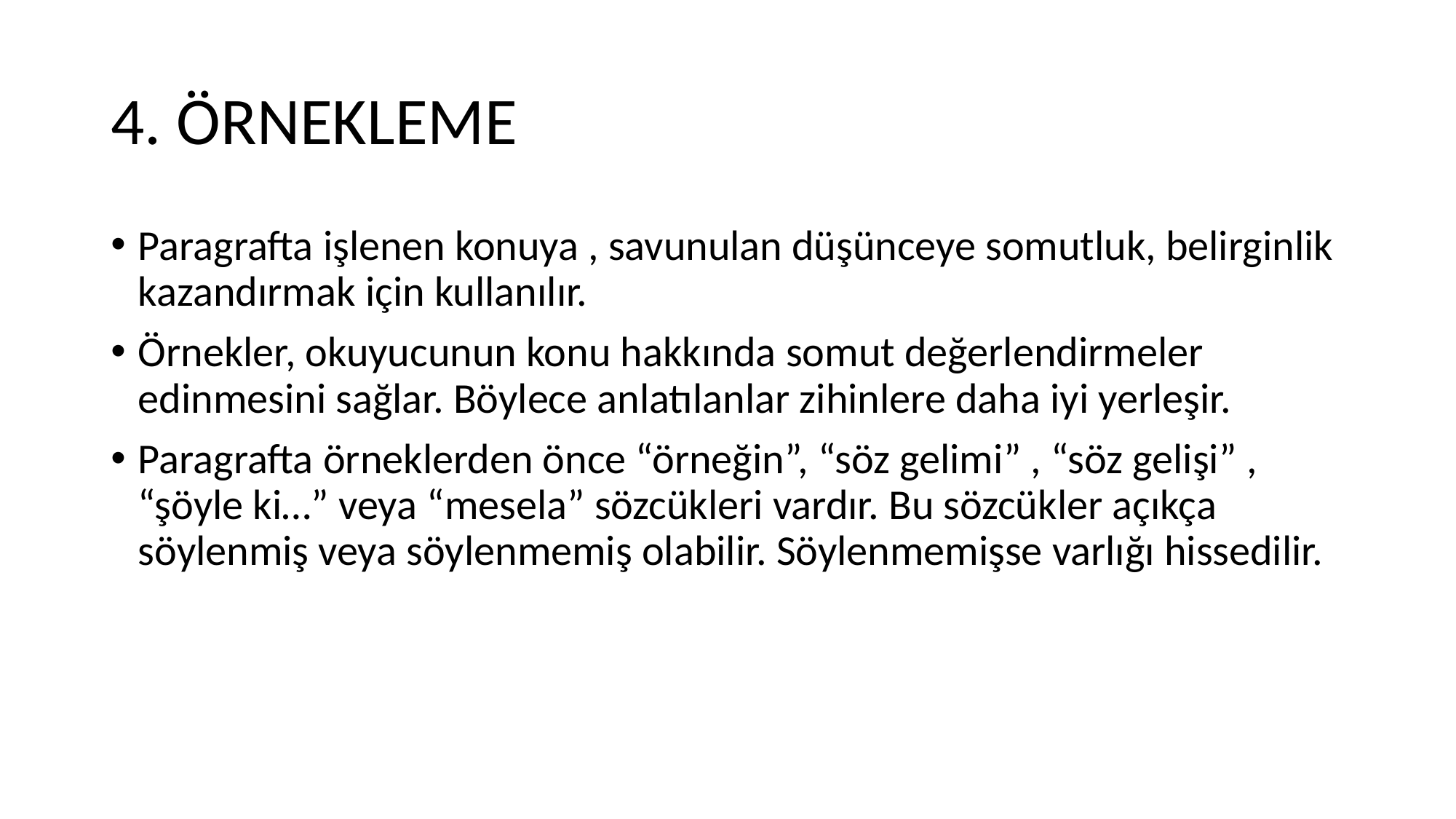

# 4. ÖRNEKLEME
Paragrafta işlenen konuya , savunulan düşünceye somutluk, belirginlik kazandırmak için kullanılır.
Örnekler, okuyucunun konu hakkında somut değerlendirmeler edinmesini sağlar. Böylece anlatılanlar zihinlere daha iyi yerleşir.
Paragrafta örneklerden önce “örneğin”, “söz gelimi” , “söz gelişi” , “şöyle ki…” veya “mesela” sözcükleri vardır. Bu sözcükler açıkça söylenmiş veya söylenmemiş olabilir. Söylenmemişse varlığı hissedilir.